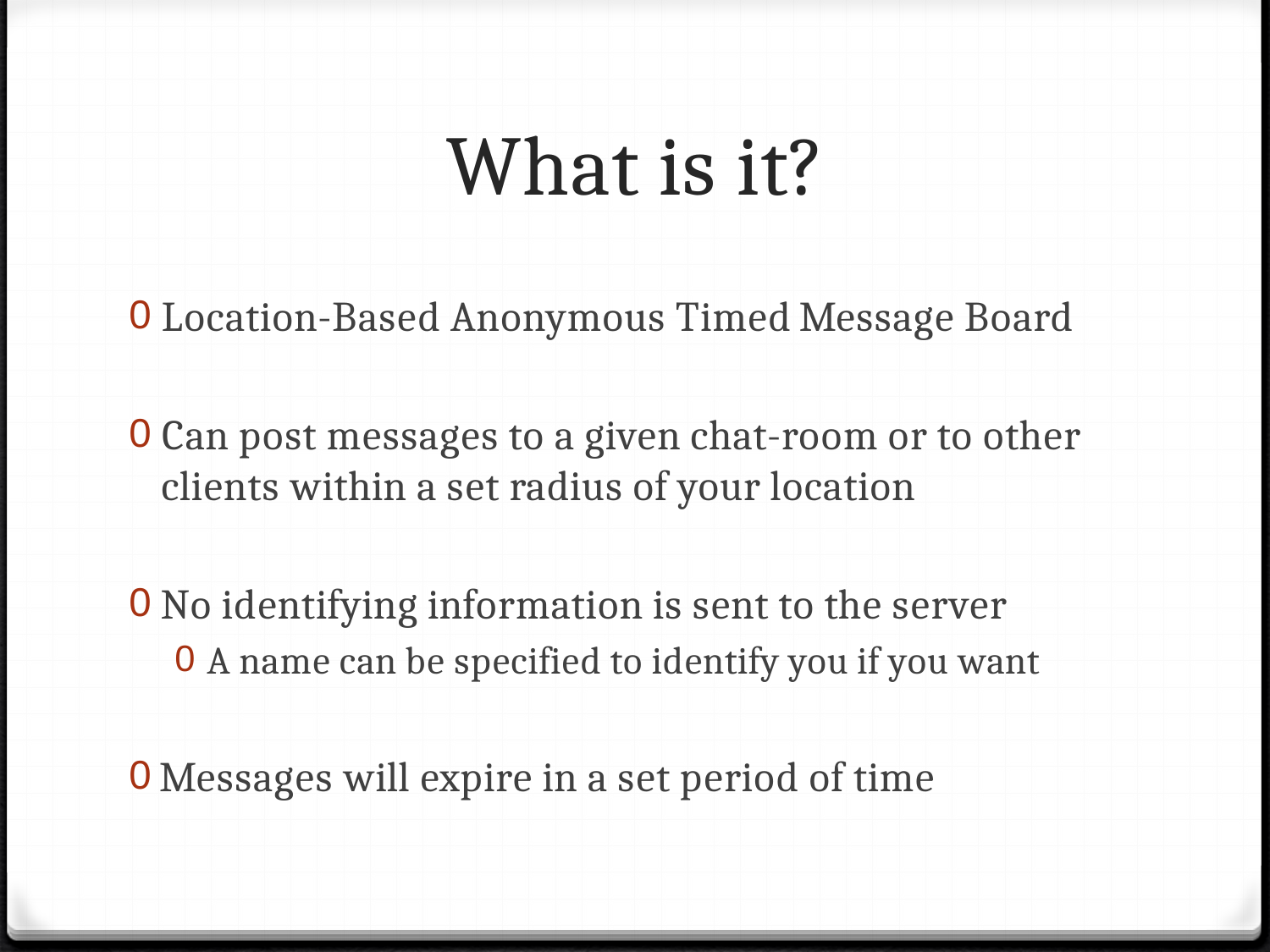

# What is it?
Location-Based Anonymous Timed Message Board

Can post messages to a given chat-room or to other clients within a set radius of your location

No identifying information is sent to the server
A name can be specified to identify you if you want

Messages will expire in a set period of time